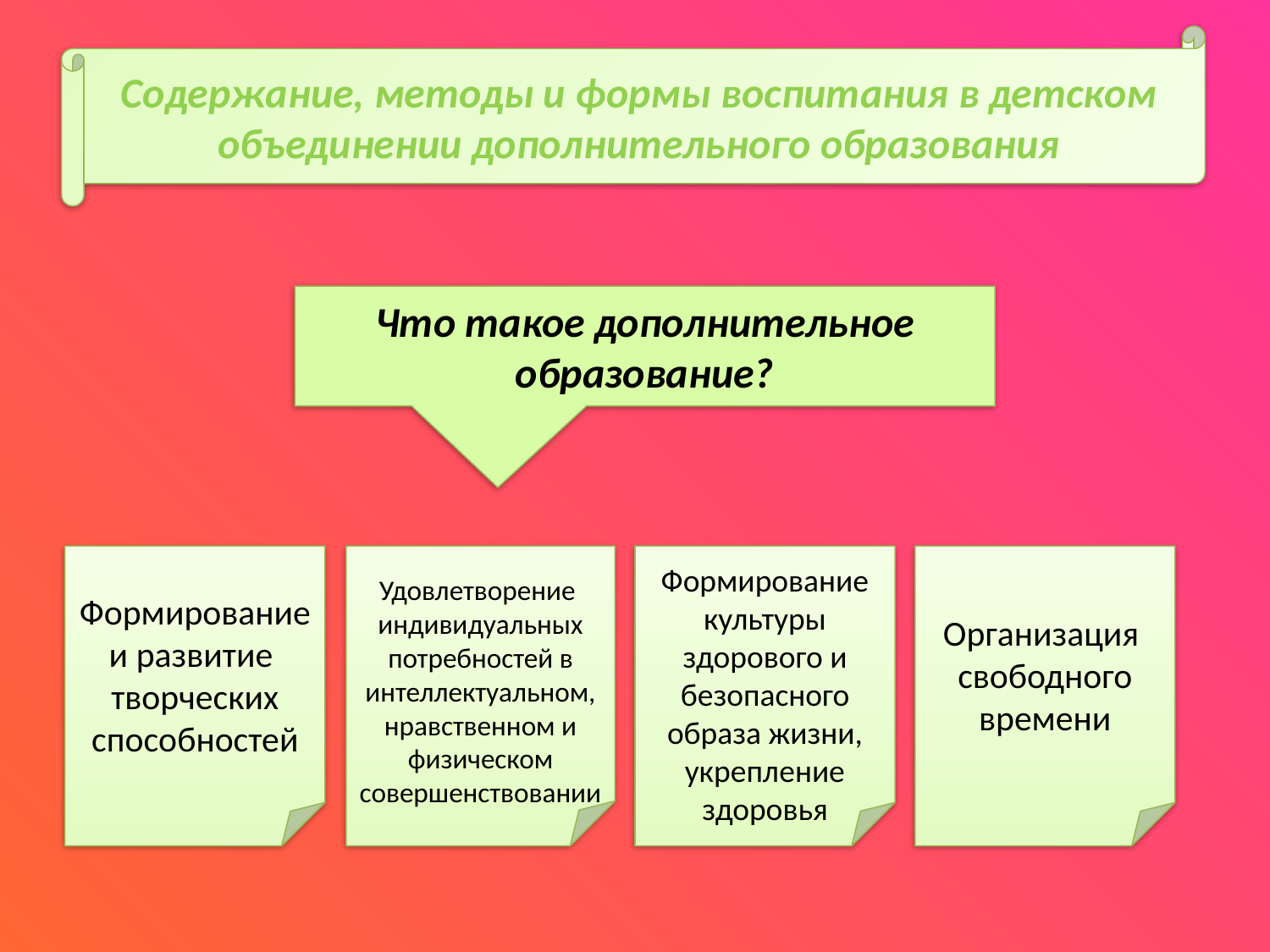

Содержание, методы и формы воспитания в детском объединении дополнительного образования
Что такое дополнительное образование?
Формирование и развитие
творческих способностей

Удовлетворение  индивидуальных потребностей в интеллектуальном, нравственном и физическом совершенствовании

Формирование культуры здорового и безопасного образа жизни, укрепление здоровья
Организация  свободного времени